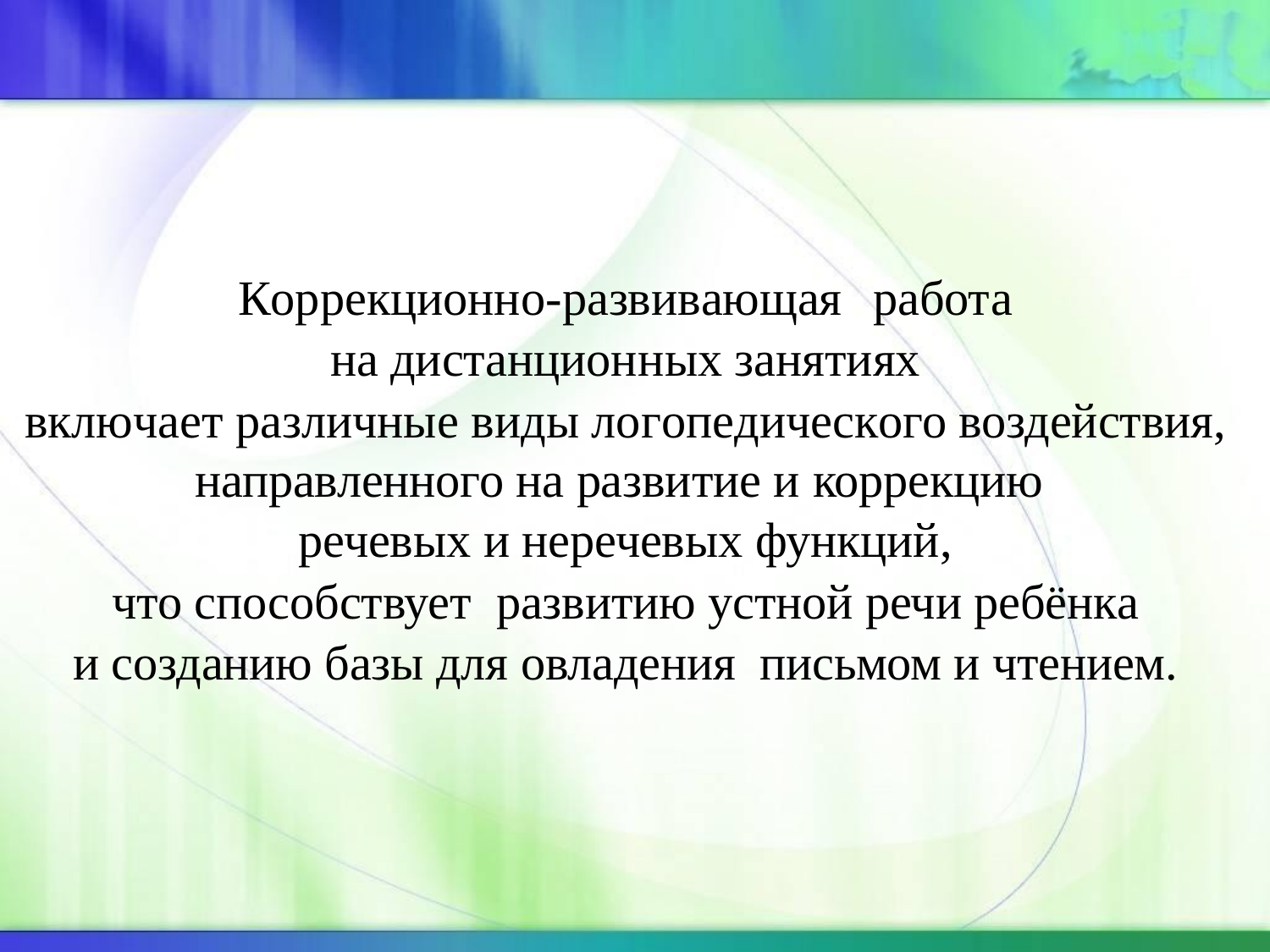

Коррекционно-развивающая	работа
на дистанционных занятиях
включает различные виды логопедического воздействия, направленного на развитие и коррекцию
речевых и неречевых функций,
что способствует  развитию устной речи ребёнка
и созданию базы для овладения  письмом и чтением.